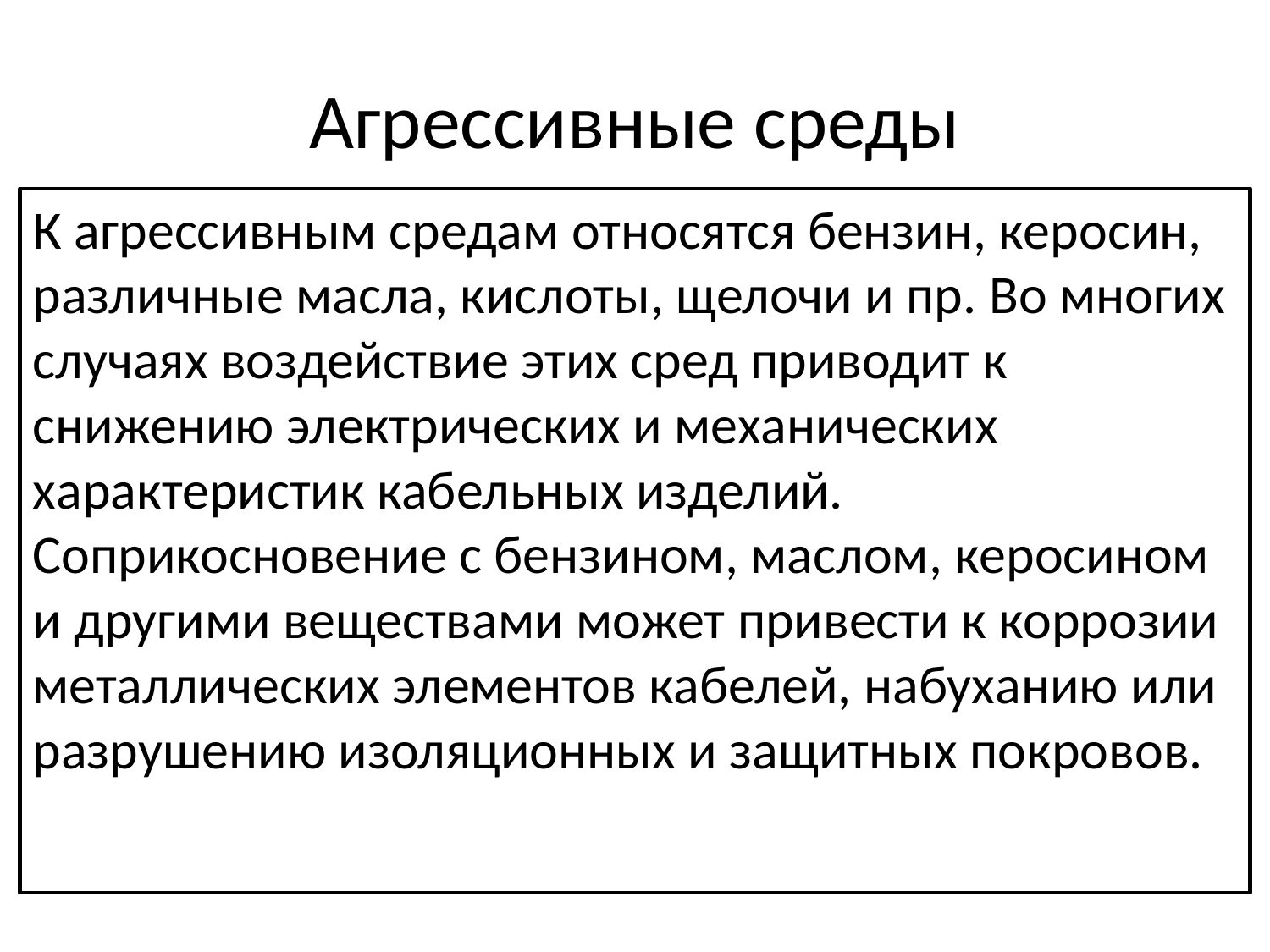

# Агрессивные среды
К агрессивным средам относятся бензин, керосин, различные масла, кислоты, щелочи и пр. Во многих случаях воздействие этих сред приводит к снижению электрических и механических характеристик кабельных изделий. Соприкосновение с бензином, маслом, керосином и другими веществами может привести к коррозии металлических элементов кабелей, набуханию или разрушению изоляционных и защитных покровов.